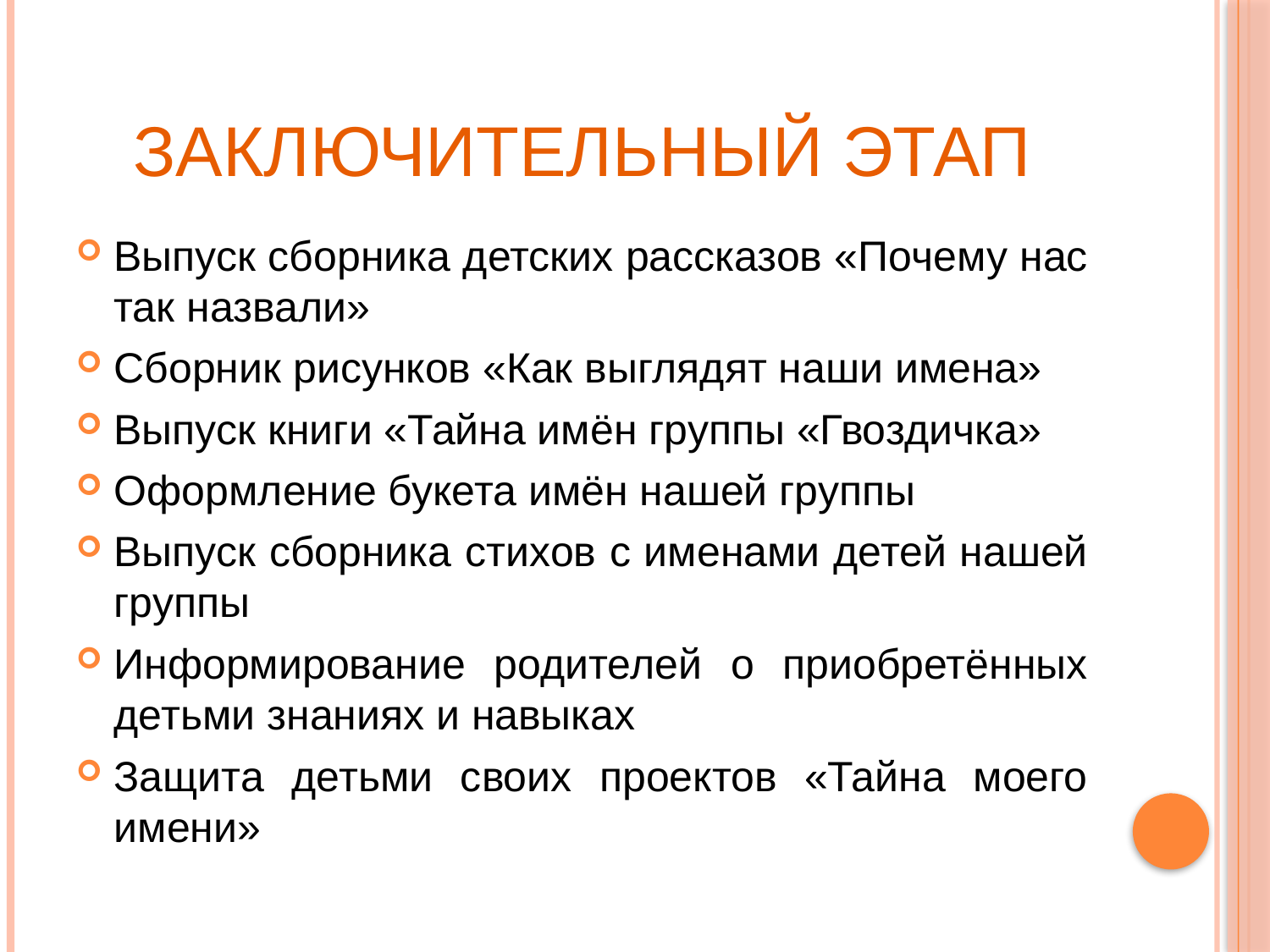

# Заключительный этап
Выпуск сборника детских рассказов «Почему нас так назвали»
Сборник рисунков «Как выглядят наши имена»
Выпуск книги «Тайна имён группы «Гвоздичка»
Оформление букета имён нашей группы
Выпуск сборника стихов с именами детей нашей группы
Информирование родителей о приобретённых детьми знаниях и навыках
Защита детьми своих проектов «Тайна моего имени»